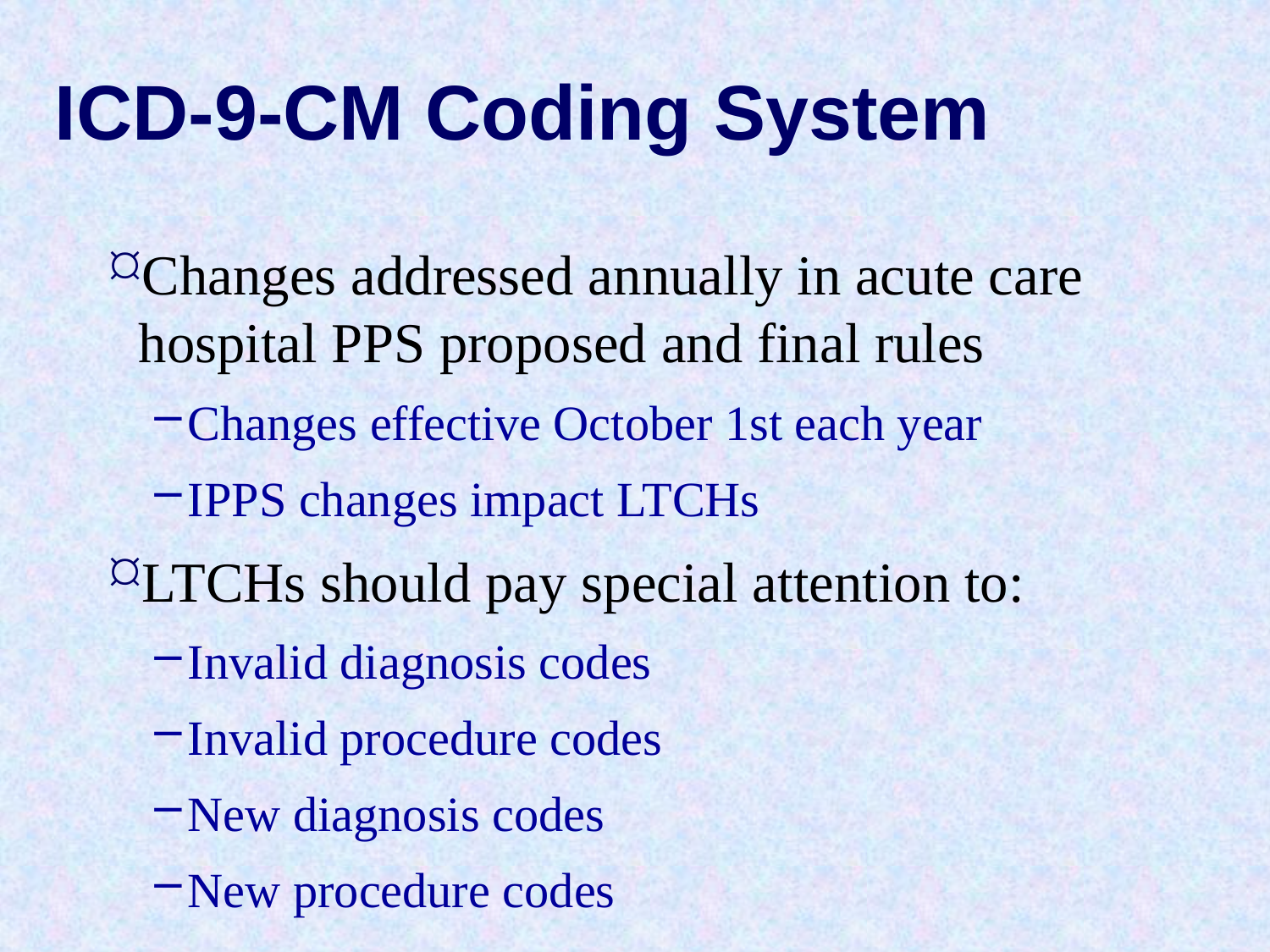

# ICD-9-CM Coding System
Changes addressed annually in acute care hospital PPS proposed and final rules
Changes effective October 1st each year
IPPS changes impact LTCHs
LTCHs should pay special attention to:
Invalid diagnosis codes
Invalid procedure codes
New diagnosis codes
New procedure codes